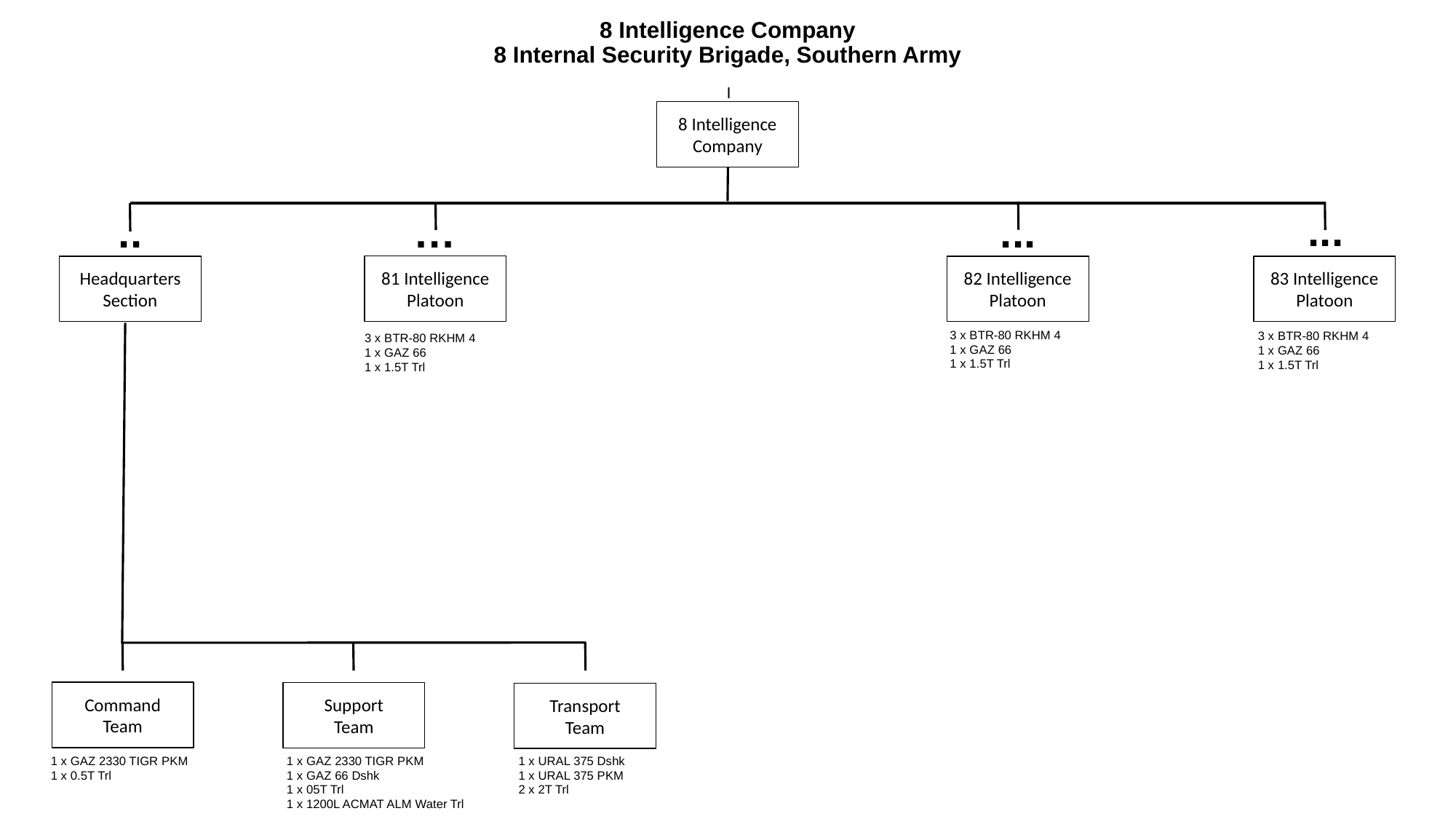

# 8 Intelligence Company 8 Internal Security Brigade, Southern Army
I
8 Intelligence Company
...
..
…
...
81 Intelligence Platoon
Headquarters
Section
82 Intelligence Platoon
83 Intelligence Platoon
3 x BTR-80 RKHM 4
1 x GAZ 66
1 x 1.5T Trl
3 x BTR-80 RKHM 4
1 x GAZ 66
1 x 1.5T Trl
3 x BTR-80 RKHM 4
1 x GAZ 66
1 x 1.5T Trl
Command
Team
Support
Team
Transport
Team
1 x GAZ 2330 TIGR PKM
1 x 0.5T Trl
1 x GAZ 2330 TIGR PKM
1 x GAZ 66 Dshk
1 x 05T Trl
1 x 1200L ACMAT ALM Water Trl
1 x URAL 375 Dshk
1 x URAL 375 PKM
2 x 2T Trl